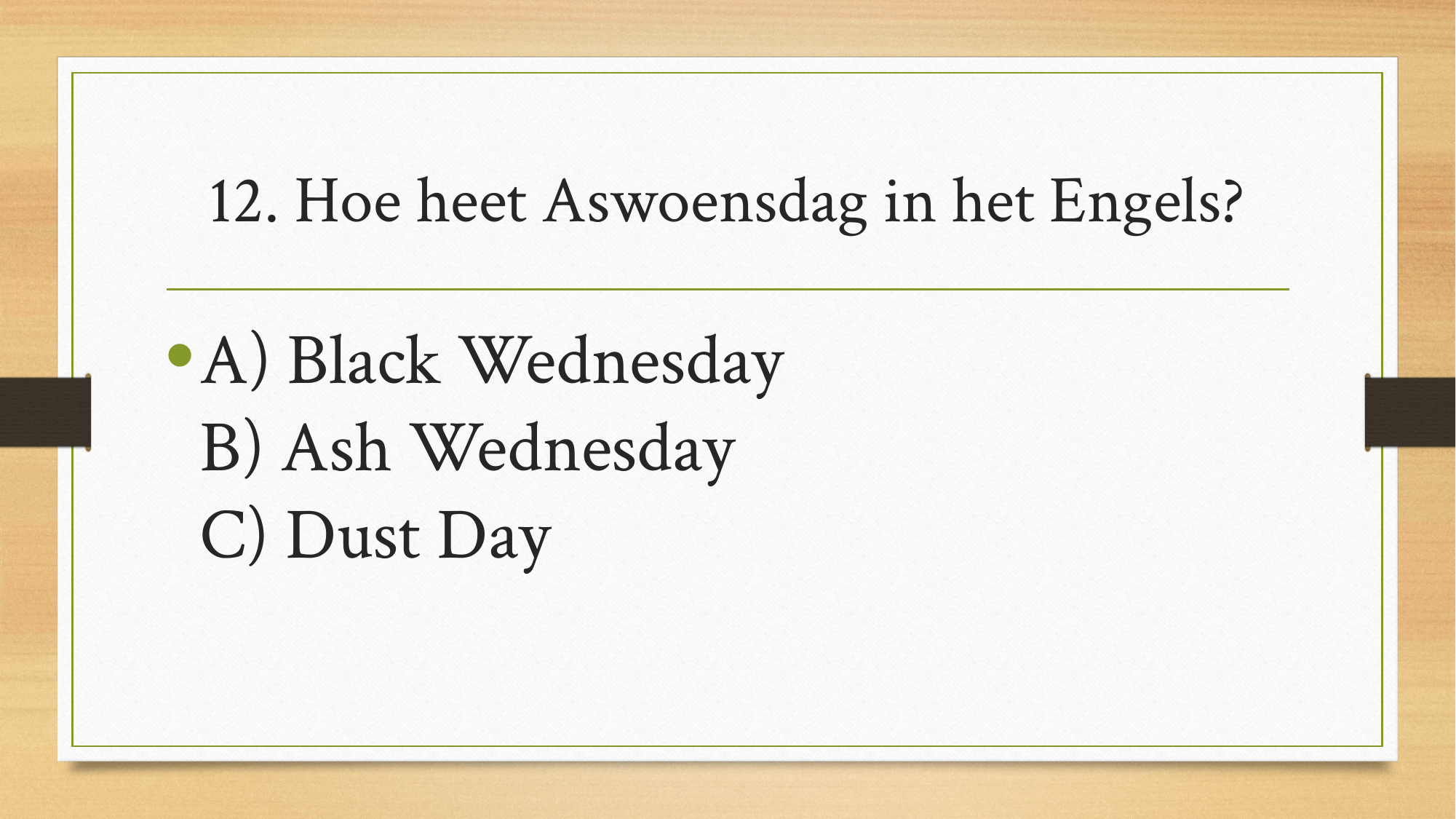

# 12. Hoe heet Aswoensdag in het Engels?
A) Black Wednesday
B) Ash Wednesday
C) Dust Day